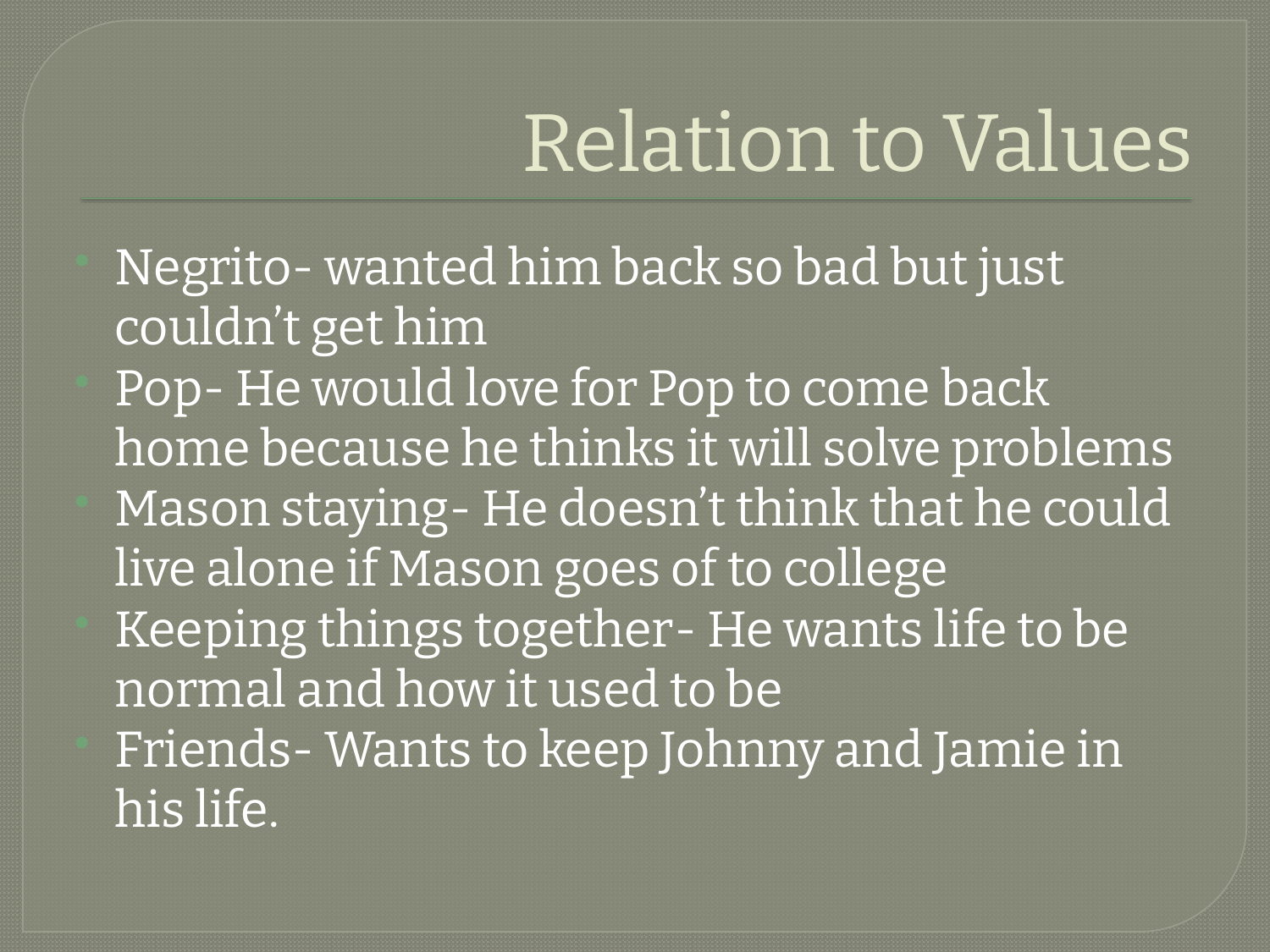

# Relation to Values
Negrito- wanted him back so bad but just couldn’t get him
Pop- He would love for Pop to come back home because he thinks it will solve problems
Mason staying- He doesn’t think that he could live alone if Mason goes of to college
Keeping things together- He wants life to be normal and how it used to be
Friends- Wants to keep Johnny and Jamie in his life.